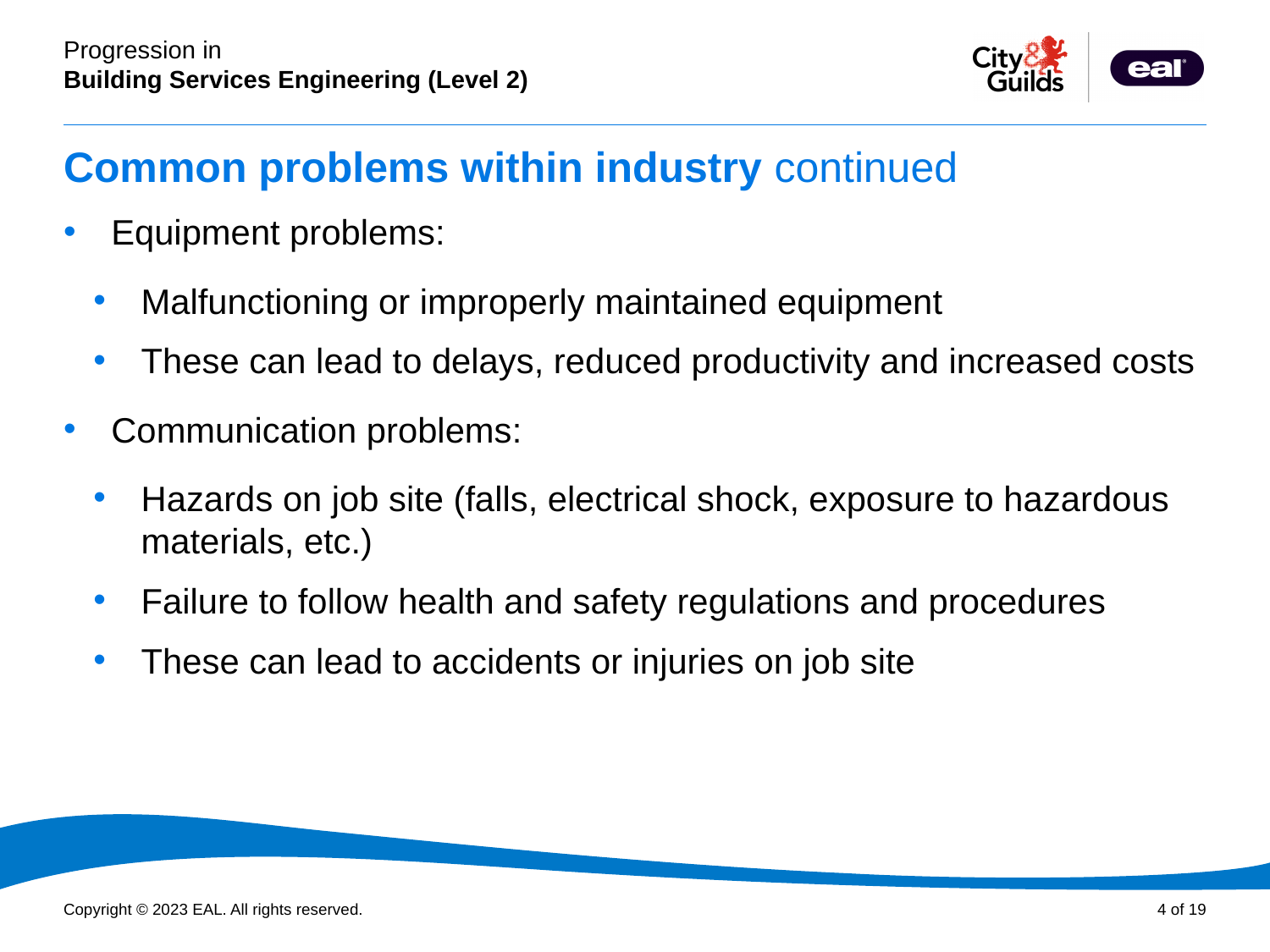

# Common problems within industry continued
Equipment problems:
Malfunctioning or improperly maintained equipment
These can lead to delays, reduced productivity and increased costs
Communication problems:
Hazards on job site (falls, electrical shock, exposure to hazardous materials, etc.)
Failure to follow health and safety regulations and procedures
These can lead to accidents or injuries on job site